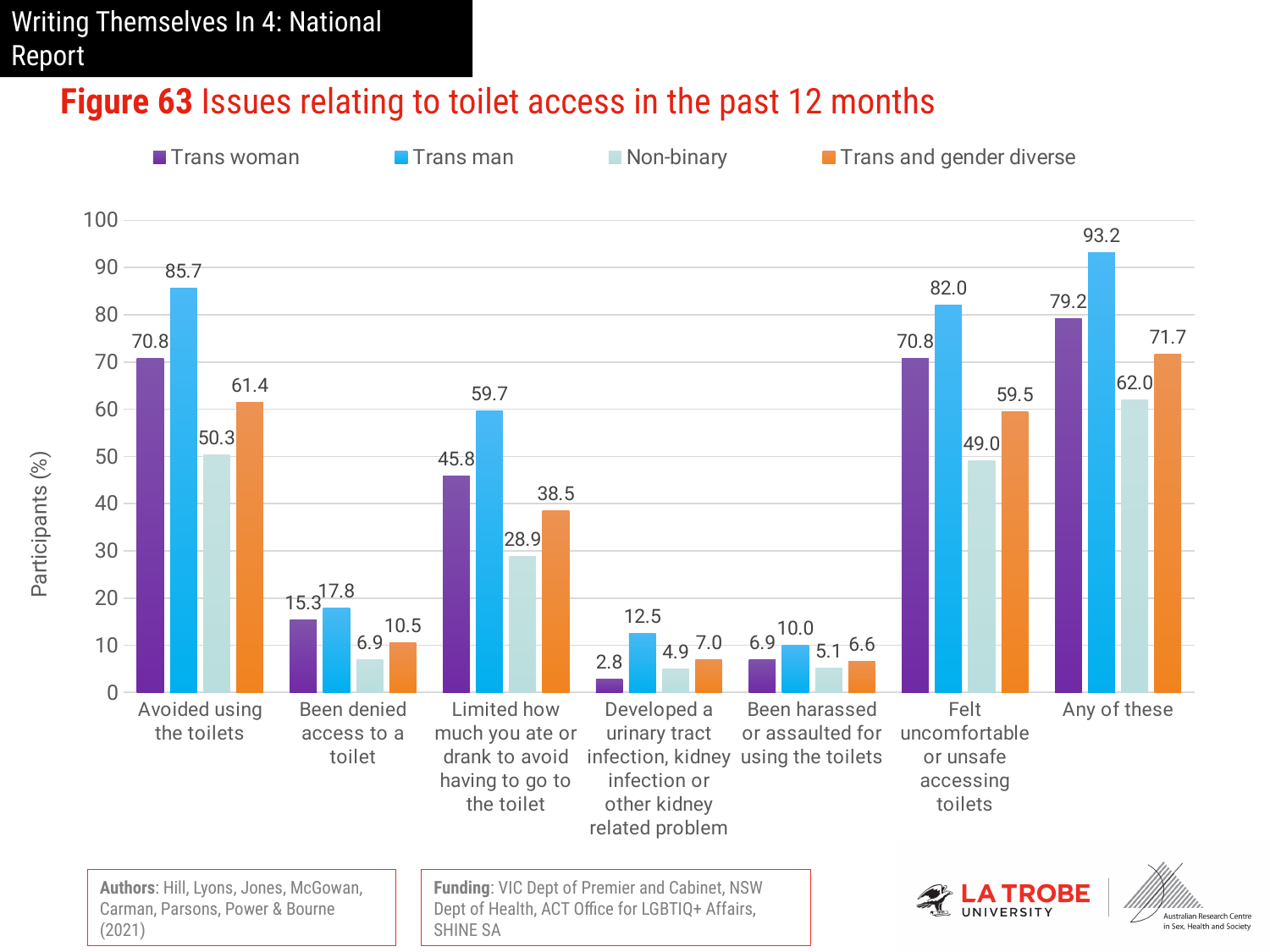

# Figure 63 Issues relating to toilet access in the past 12 months

### Chart

| Category | Trans woman | Trans man | Non-binary | Trans and gender diverse |
|---|---|---|---|---|
| Avoided using the toilets | 70.8 | 85.7 | 50.3 | 61.4 |
| Been denied access to a toilet | 15.3 | 17.8 | 6.9 | 10.5 |
| Limited how much you ate or drank to avoid having to go to the toilet | 45.8 | 59.7 | 28.9 | 38.5 |
| Developed a urinary tract infection, kidney infection or other kidney related problem | 2.8 | 12.5 | 4.9 | 7.0 |
| Been harassed or assaulted for using the toilets | 6.9 | 10.0 | 5.1 | 6.6 |
| Felt uncomfortable or unsafe accessing toilets | 70.8 | 82.0 | 49.0 | 59.5 |
| Any of these | 79.2 | 93.2 | 62.0 | 71.7 |